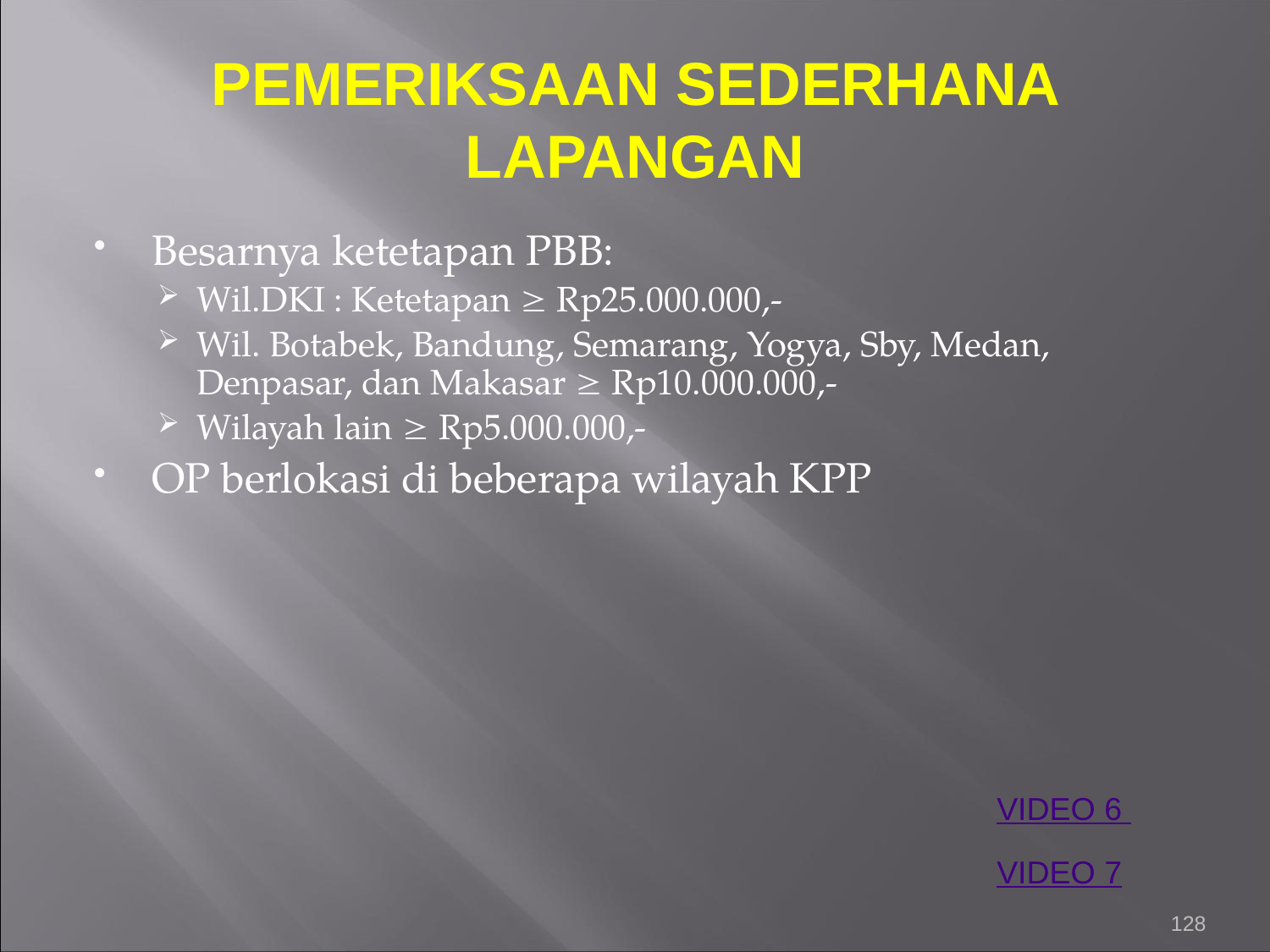

PEMERIKSAAN SEDERHANA LAPANGAN
Besarnya ketetapan PBB:
Wil.DKI : Ketetapan ≥ Rp25.000.000,-
Wil. Botabek, Bandung, Semarang, Yogya, Sby, Medan, Denpasar, dan Makasar ≥ Rp10.000.000,-
Wilayah lain ≥ Rp5.000.000,-
OP berlokasi di beberapa wilayah KPP

VIDEO 6
VIDEO 7
128